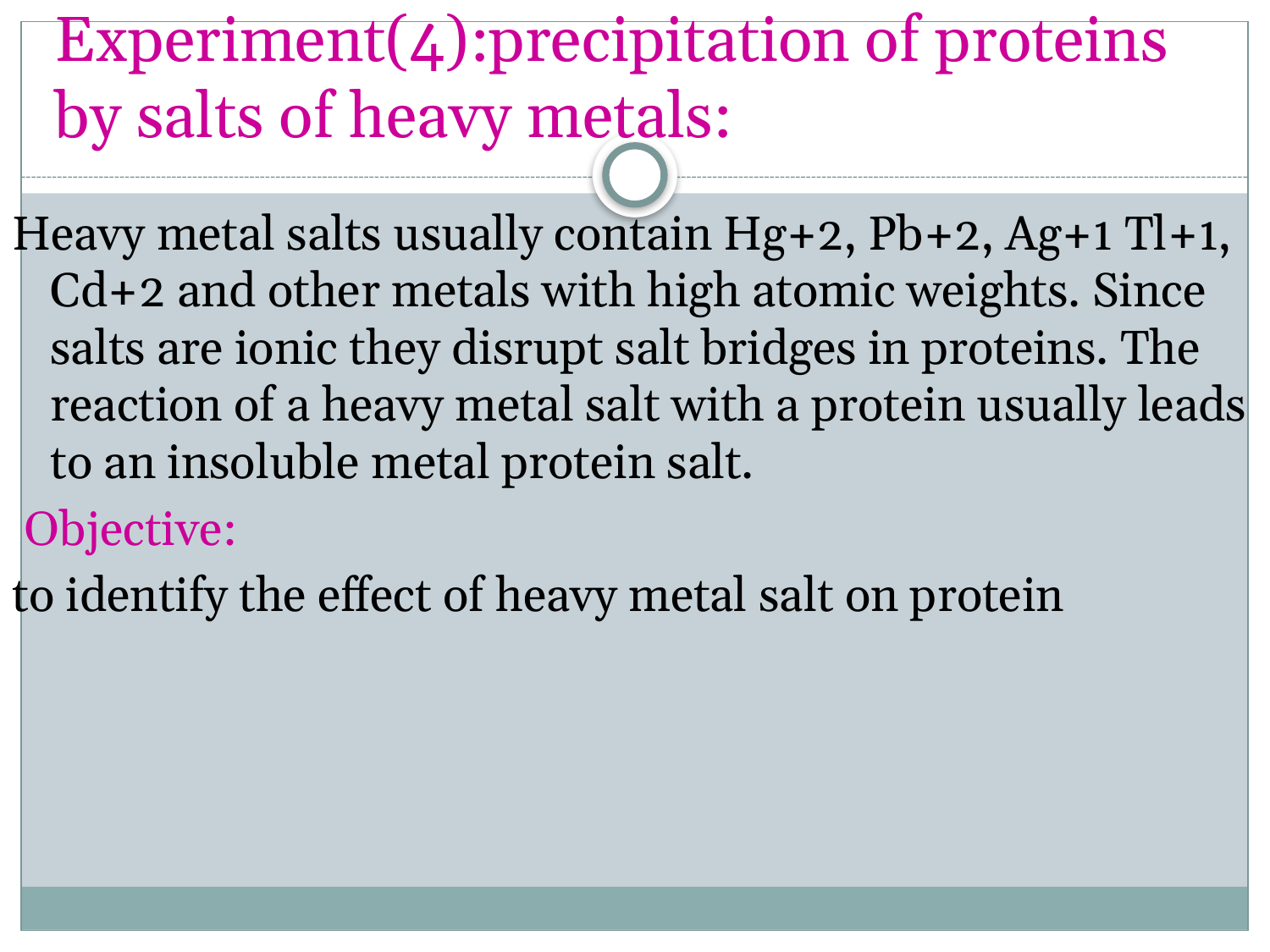

# Experiment(4):precipitation of proteins by salts of heavy metals:
Heavy metal salts usually contain Hg+2, Pb+2, Ag+1 Tl+1, Cd+2 and other metals with high atomic weights. Since salts are ionic they disrupt salt bridges in proteins. The reaction of a heavy metal salt with a protein usually leads to an insoluble metal protein salt.
 Objective:
to identify the effect of heavy metal salt on protein